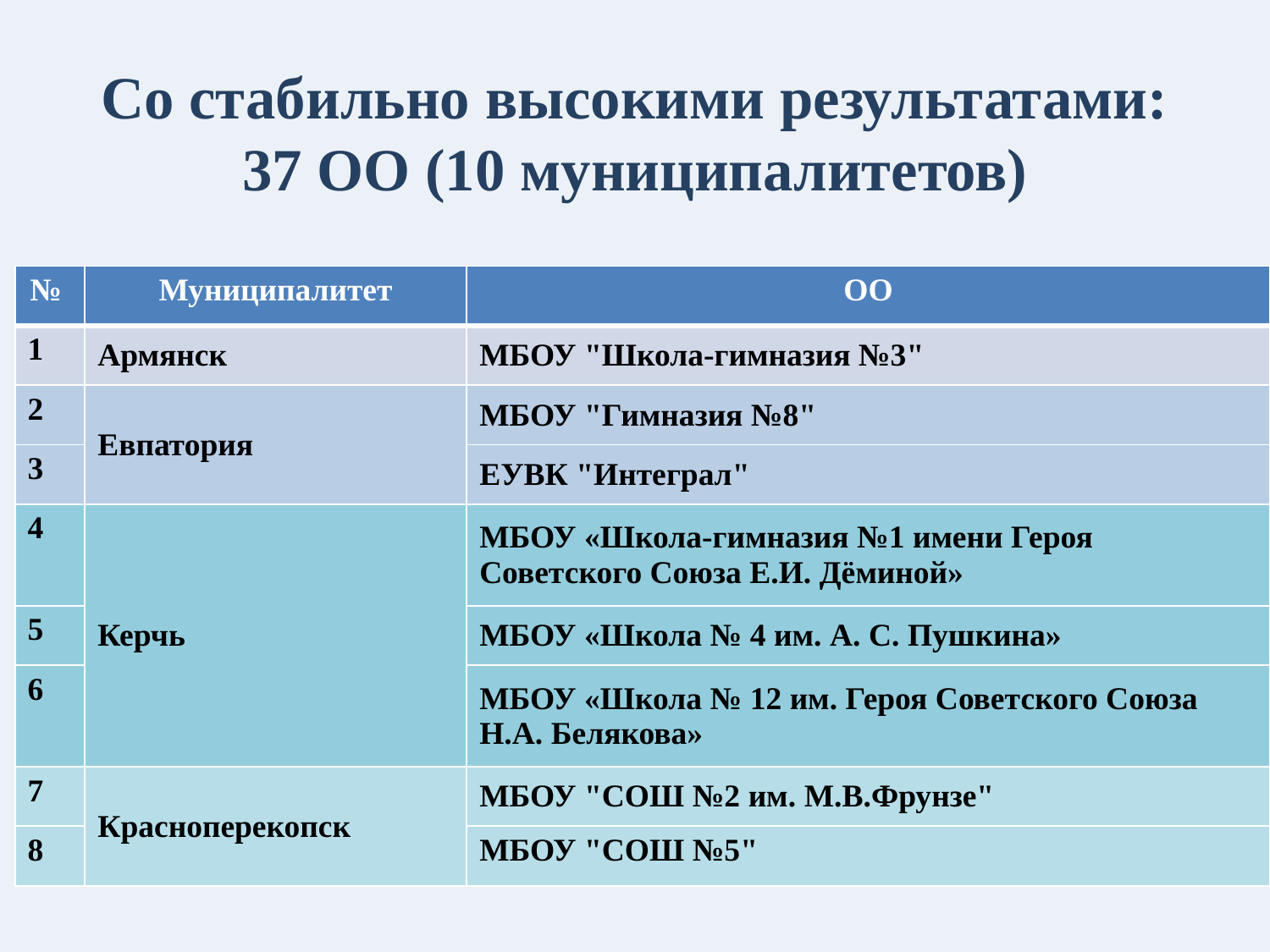

# Со стабильно высокими результатами: 37 ОО (10 муниципалитетов)
| № | Муниципалитет | ОО |
| --- | --- | --- |
| 1 | Армянск | МБОУ "Школа-гимназия №3" |
| 2 | Евпатория | МБОУ "Гимназия №8" |
| 3 |  | ЕУВК "Интеграл" |
| 4 | Керчь | МБОУ «Школа-гимназия №1 имени Героя Советского Союза Е.И. Дёминой» |
| 5 |  | МБОУ «Школа № 4 им. А. С. Пушкина» |
| 6 |  | МБОУ «Школа № 12 им. Героя Советского Союза Н.А. Белякова» |
| 7 | Красноперекопск | МБОУ "СОШ №2 им. М.В.Фрунзе" |
| 8 |  | МБОУ "СОШ №5" |